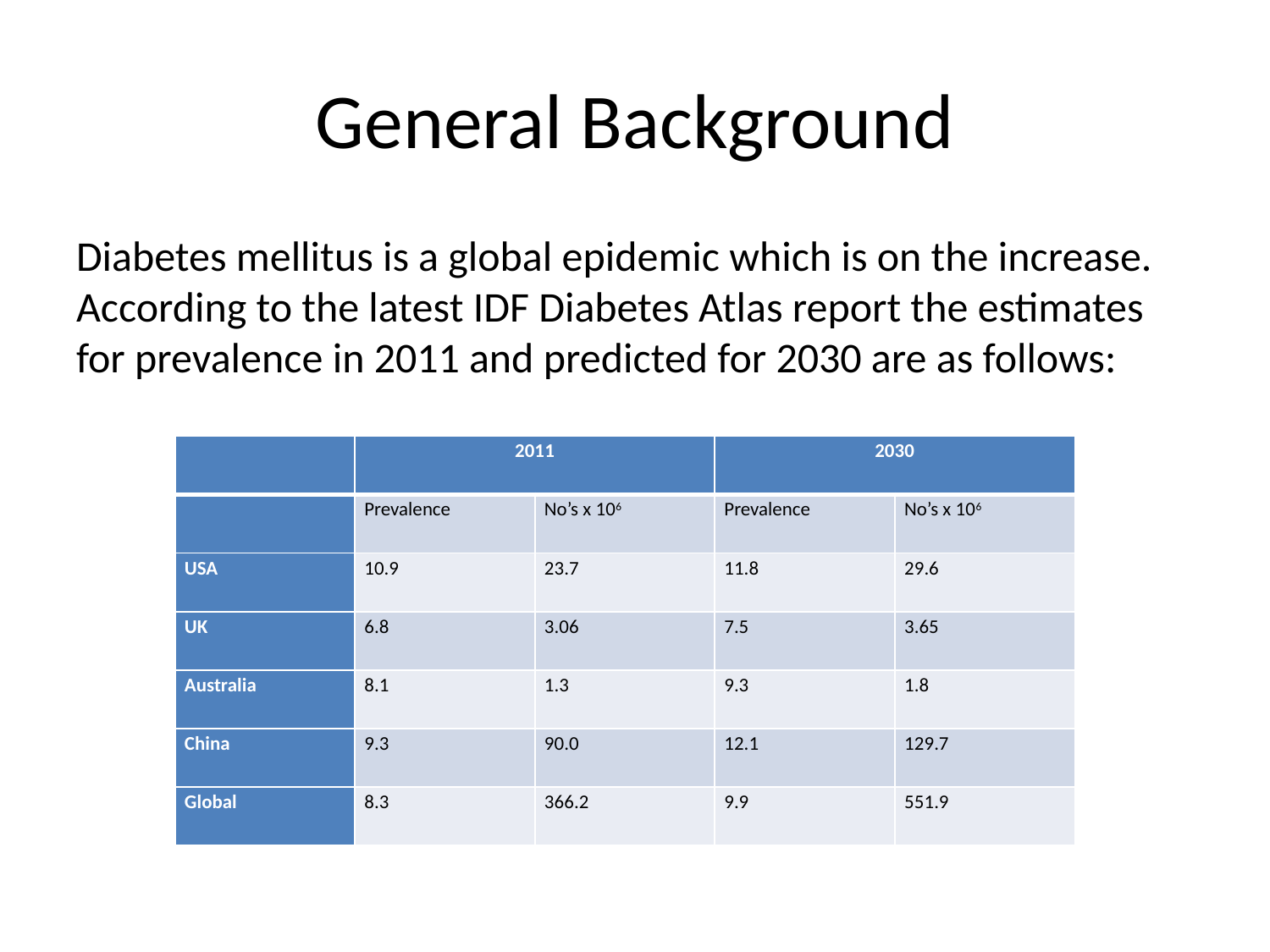

# General Background
Diabetes mellitus is a global epidemic which is on the increase. According to the latest IDF Diabetes Atlas report the estimates for prevalence in 2011 and predicted for 2030 are as follows:

|  | 2011 |  | 2030 |  |
| --- | --- | --- | --- | --- |
|  | Prevalence | No’s x 106 | Prevalence | No’s x 106 |
| USA | 10.9 | 23.7 | 11.8 | 29.6 |
| UK | 6.8 | 3.06 | 7.5 | 3.65 |
| Australia | 8.1 | 1.3 | 9.3 | 1.8 |
| China | 9.3 | 90.0 | 12.1 | 129.7 |
| Global | 8.3 | 366.2 | 9.9 | 551.9 |